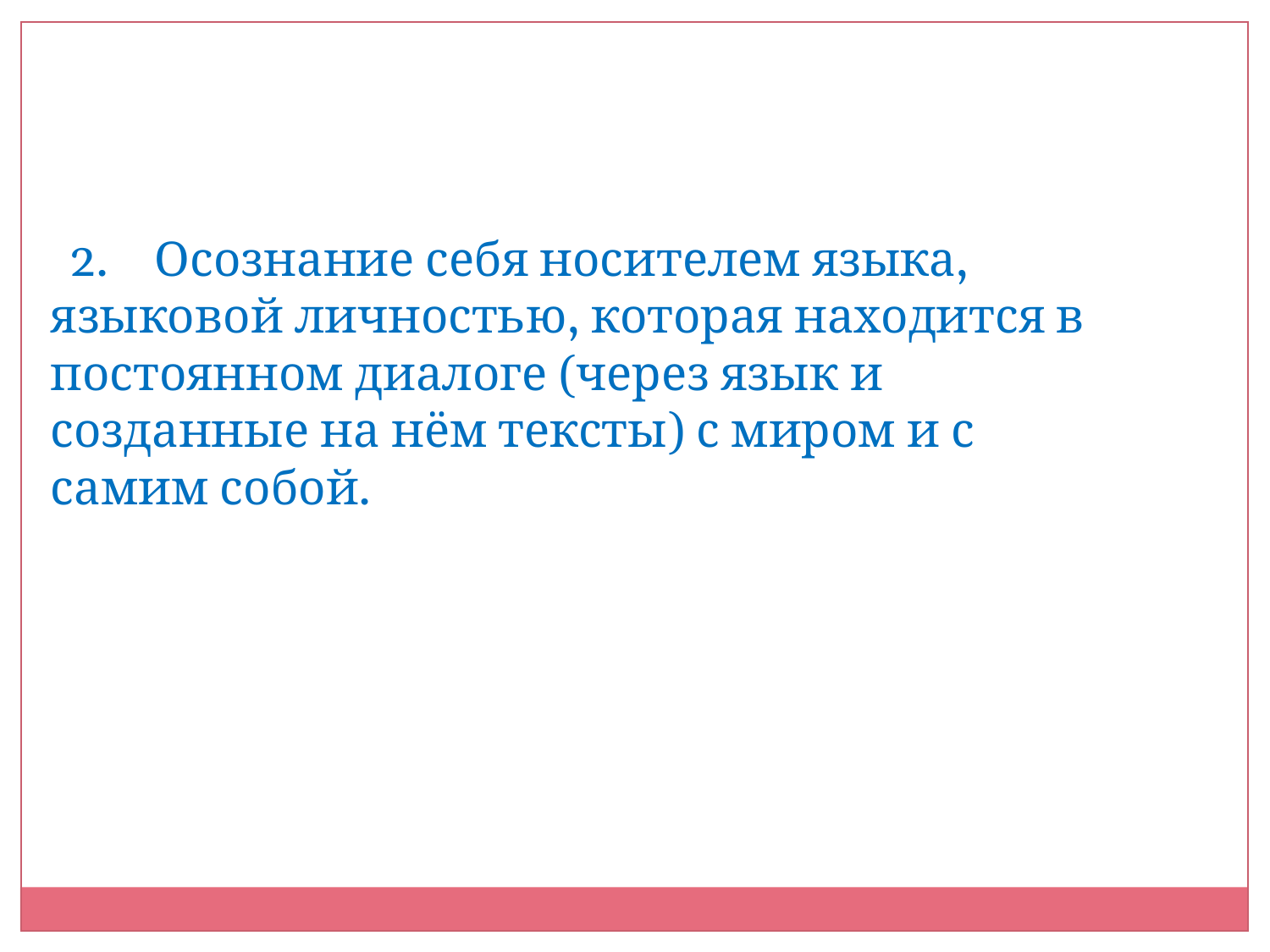

2.    Осознание себя носителем языка, языковой личностью, которая находится в постоянном диалоге (через язык и созданные на нём тексты) с миром и с самим собой.